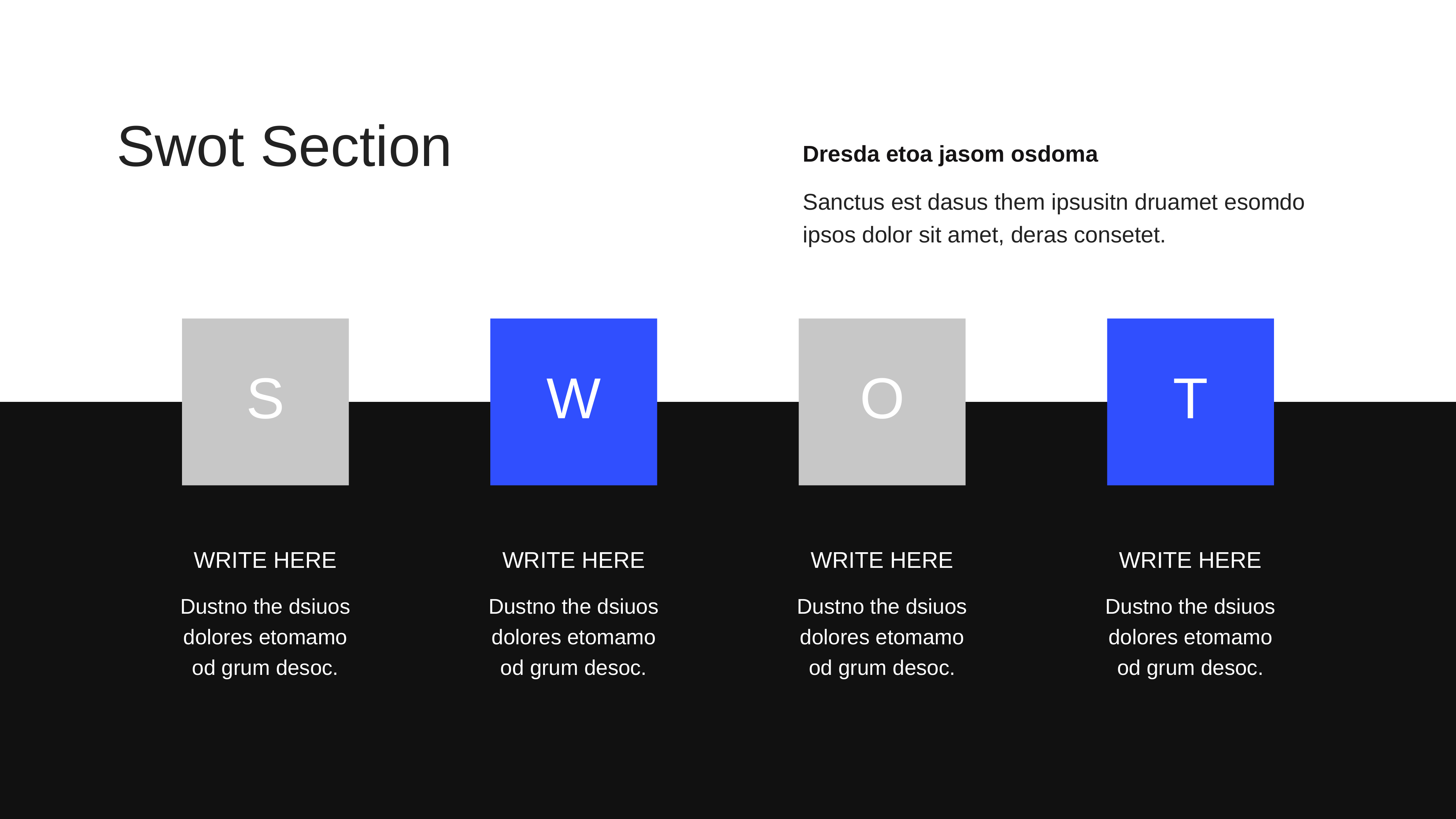

Swot Section
Dresda etoa jasom osdoma
Sanctus est dasus them ipsusitn druamet esomdo ipsos dolor sit amet, deras consetet.

S

W

O

T

WRITE HERE
WRITE HERE
WRITE HERE
WRITE HERE
Dustno the dsiuos dolores etomamo
od grum desoc.
Dustno the dsiuos dolores etomamo
od grum desoc.
Dustno the dsiuos dolores etomamo
od grum desoc.
Dustno the dsiuos dolores etomamo
od grum desoc.